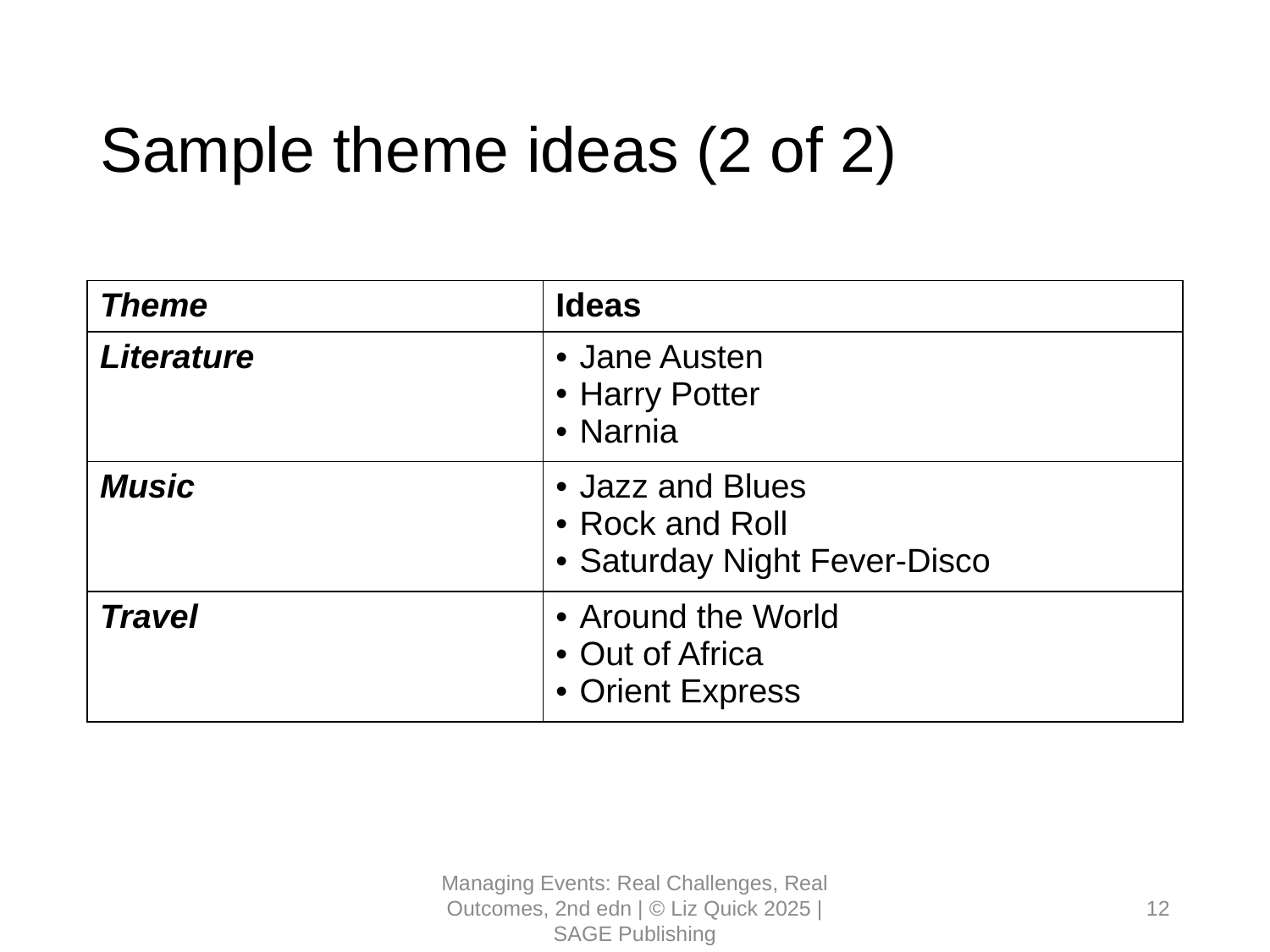

# Sample theme ideas (2 of 2)
| Theme | Ideas |
| --- | --- |
| Literature | Jane Austen Harry Potter Narnia |
| Music | Jazz and Blues Rock and Roll Saturday Night Fever-Disco |
| Travel | Around the World Out of Africa Orient Express |
Managing Events: Real Challenges, Real Outcomes, 2nd edn | © Liz Quick 2025 | SAGE Publishing
12